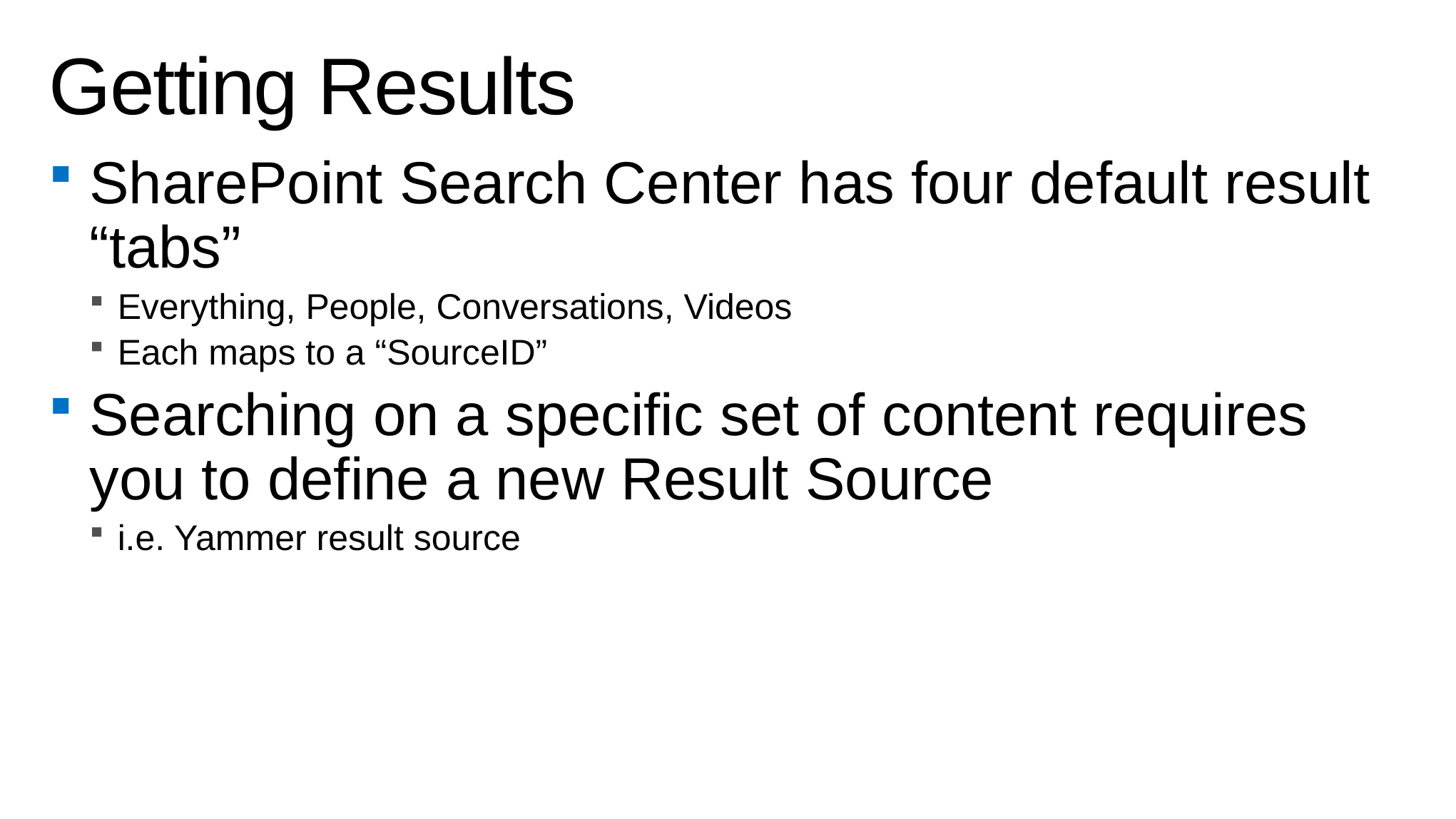

# Getting Results
SharePoint Search Center has four default result “tabs”
Everything, People, Conversations, Videos
Each maps to a “SourceID”
Searching on a specific set of content requires you to define a new Result Source
i.e. Yammer result source